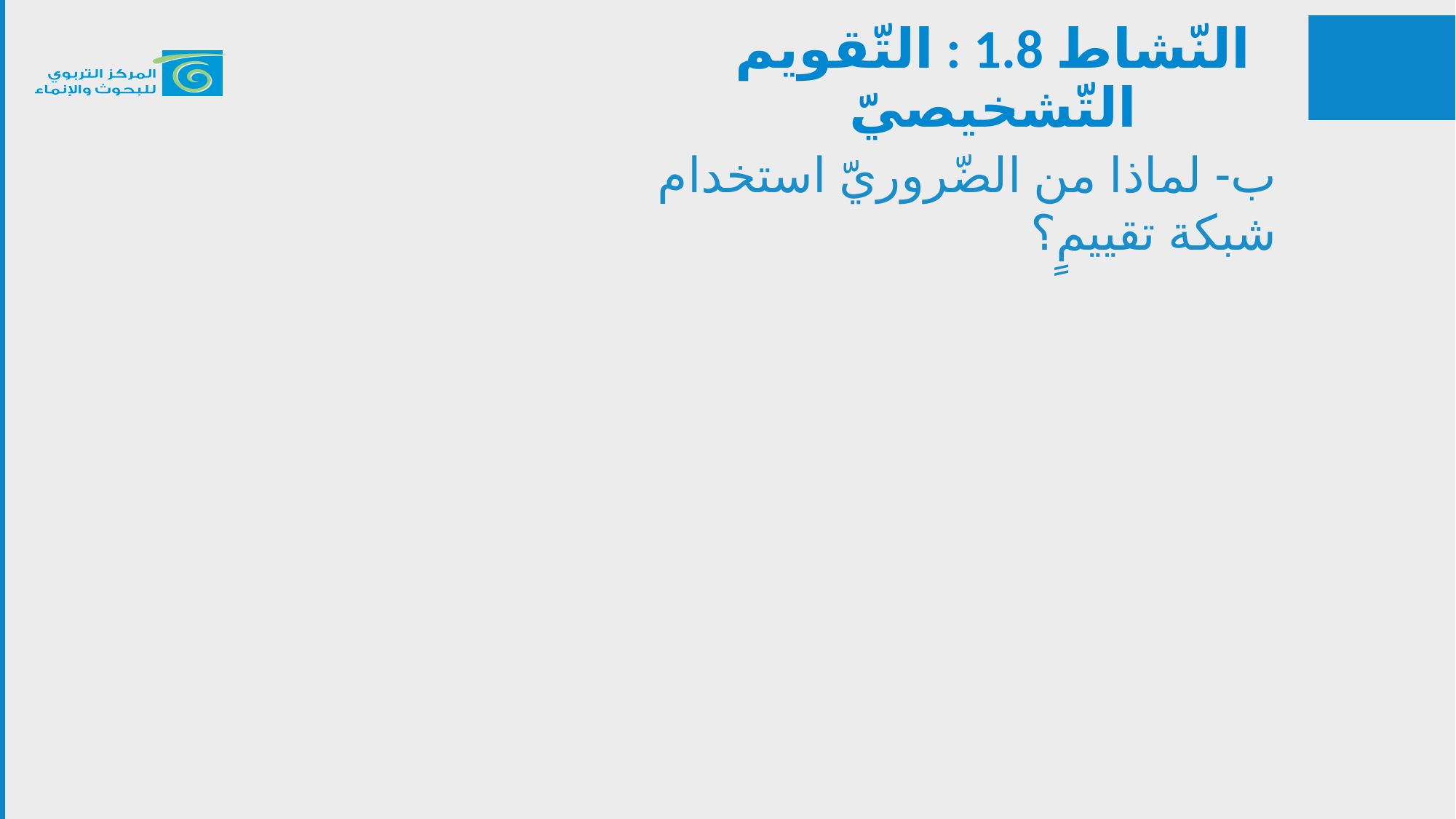

النّشاط 1.8 : التّقويم التّشخيصيّ
ب- لماذا من الضّروريّ استخدام شبكة تقييمٍ؟